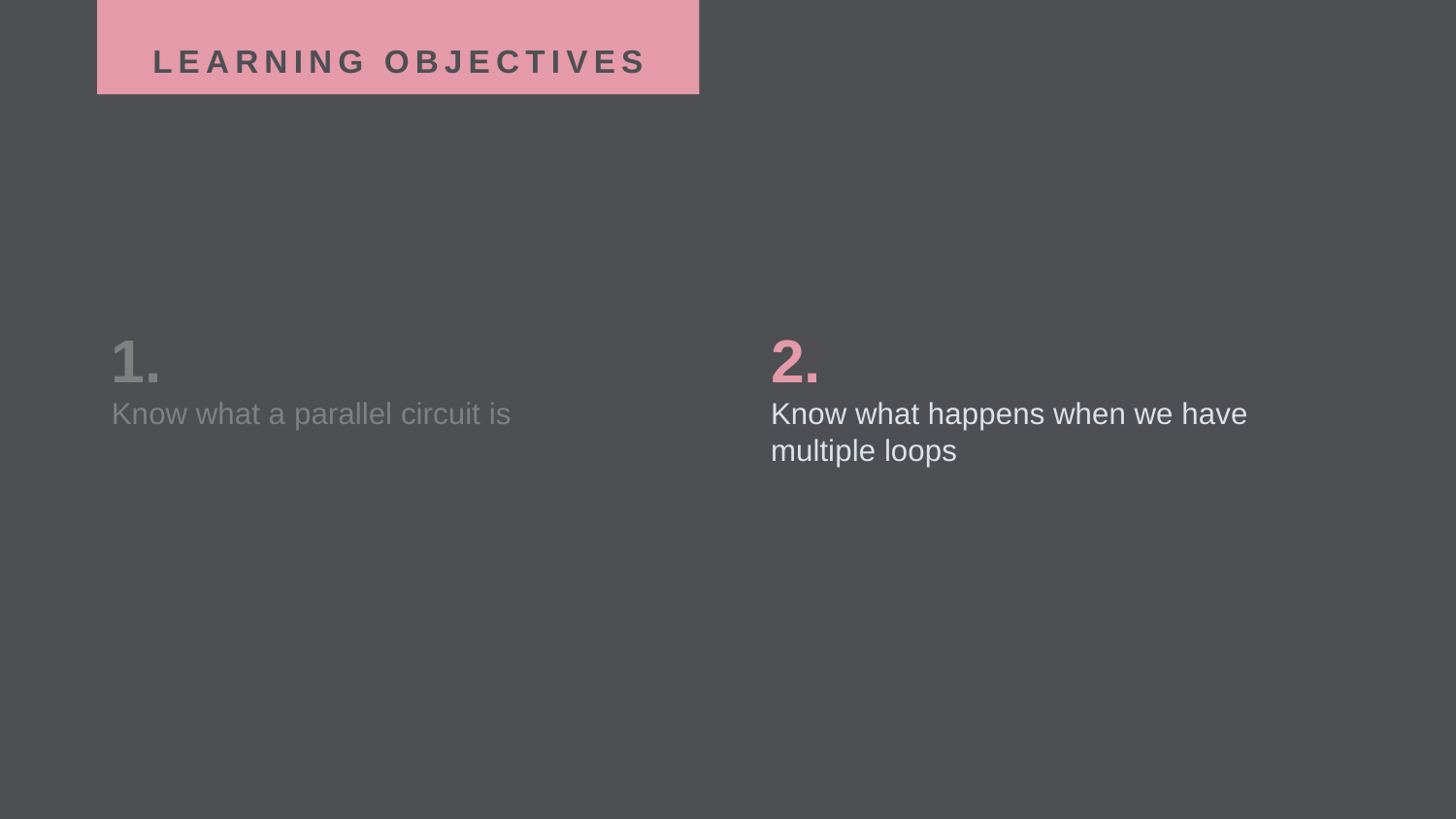

LEARNING OBJECTIVES
1.
Know what a parallel circuit is
2.
Know what happens when we have multiple loops